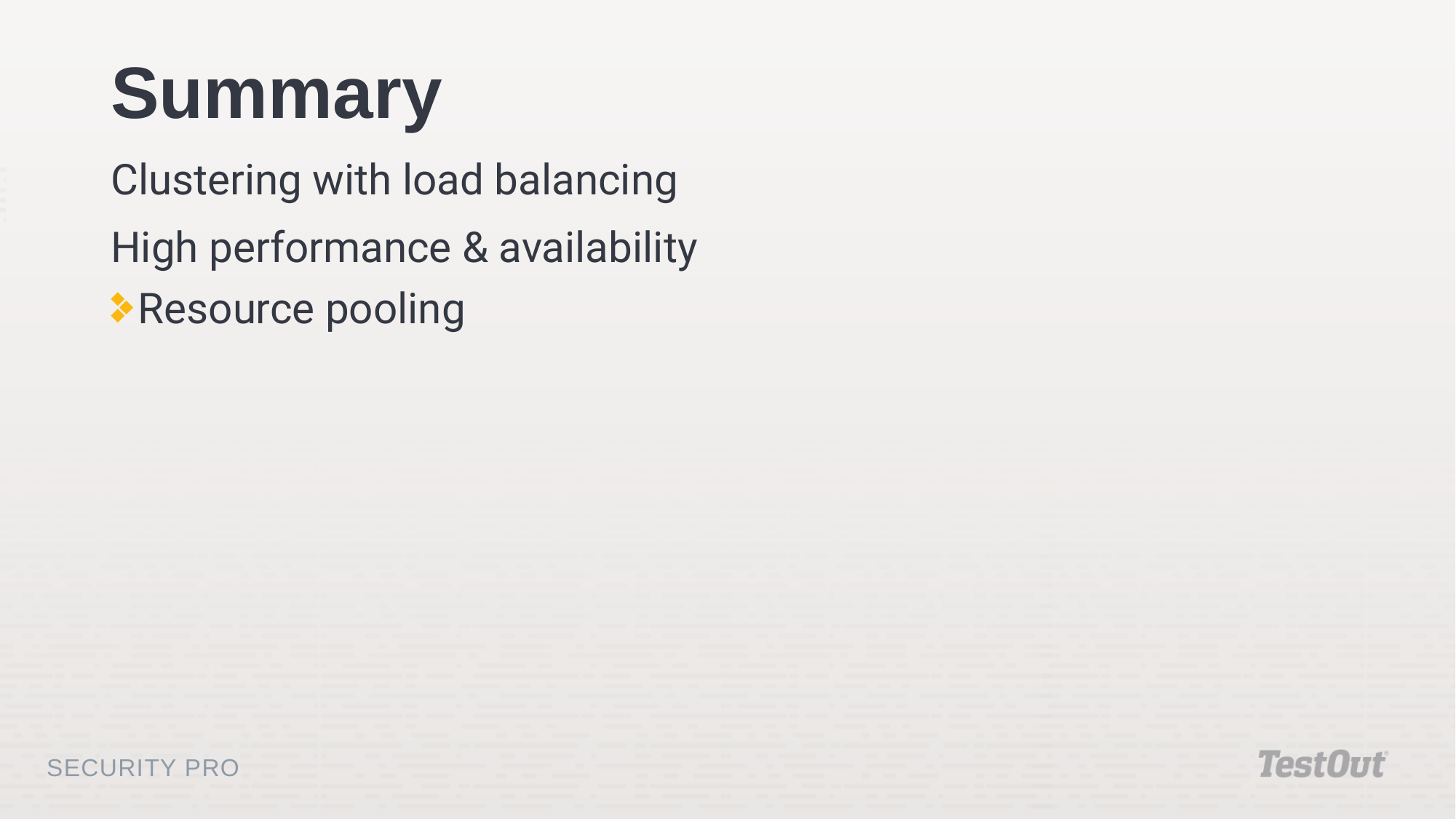

# Summary
Clustering with load balancing
High performance & availability
Resource pooling
Security Pro